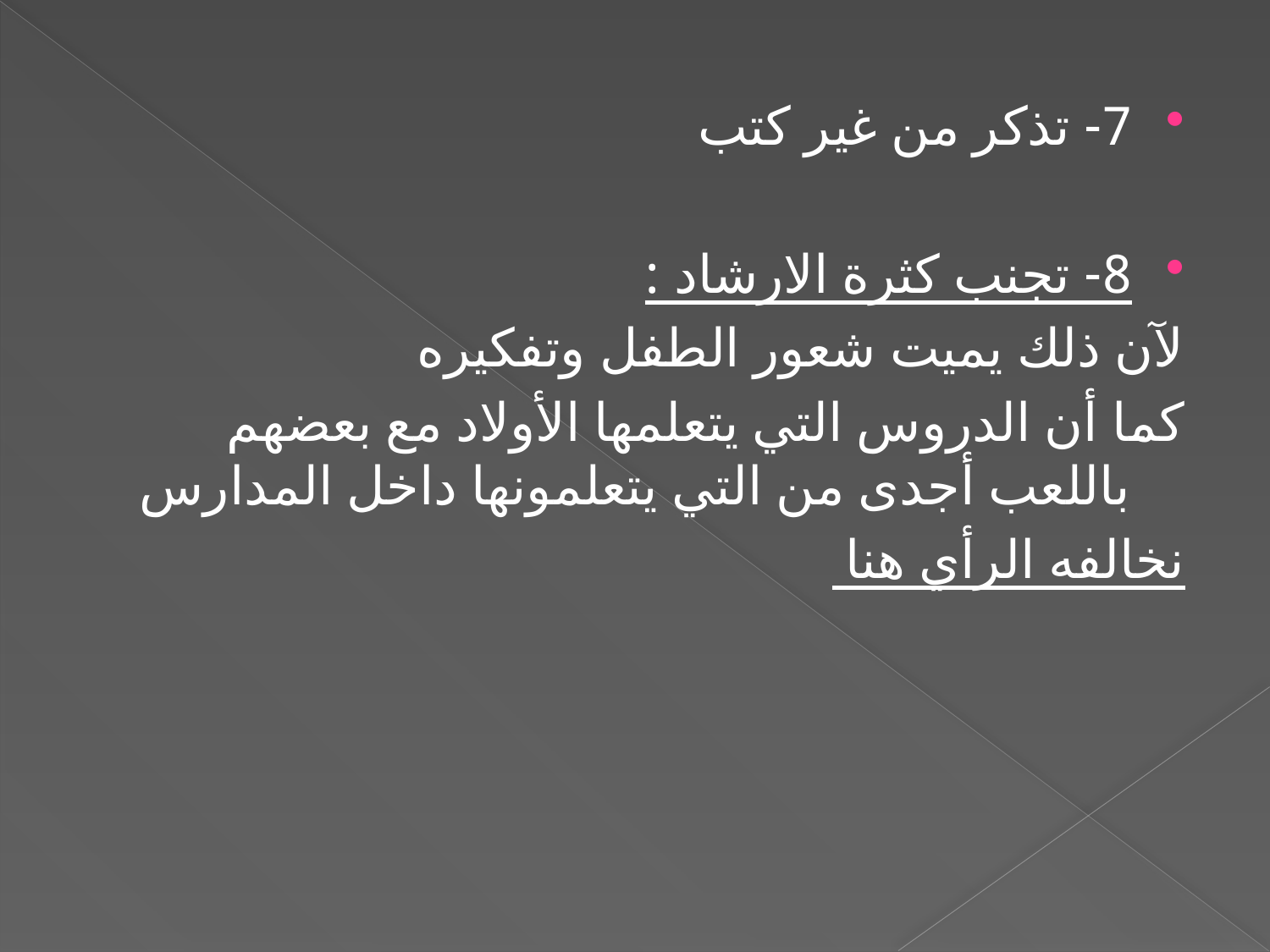

7- تذكر من غير كتب

8- تجنب كثرة الارشاد :
لآن ذلك يميت شعور الطفل وتفكيره
كما أن الدروس التي يتعلمها الأولاد مع بعضهم باللعب أجدى من التي يتعلمونها داخل المدارس
نخالفه الرأي هنا